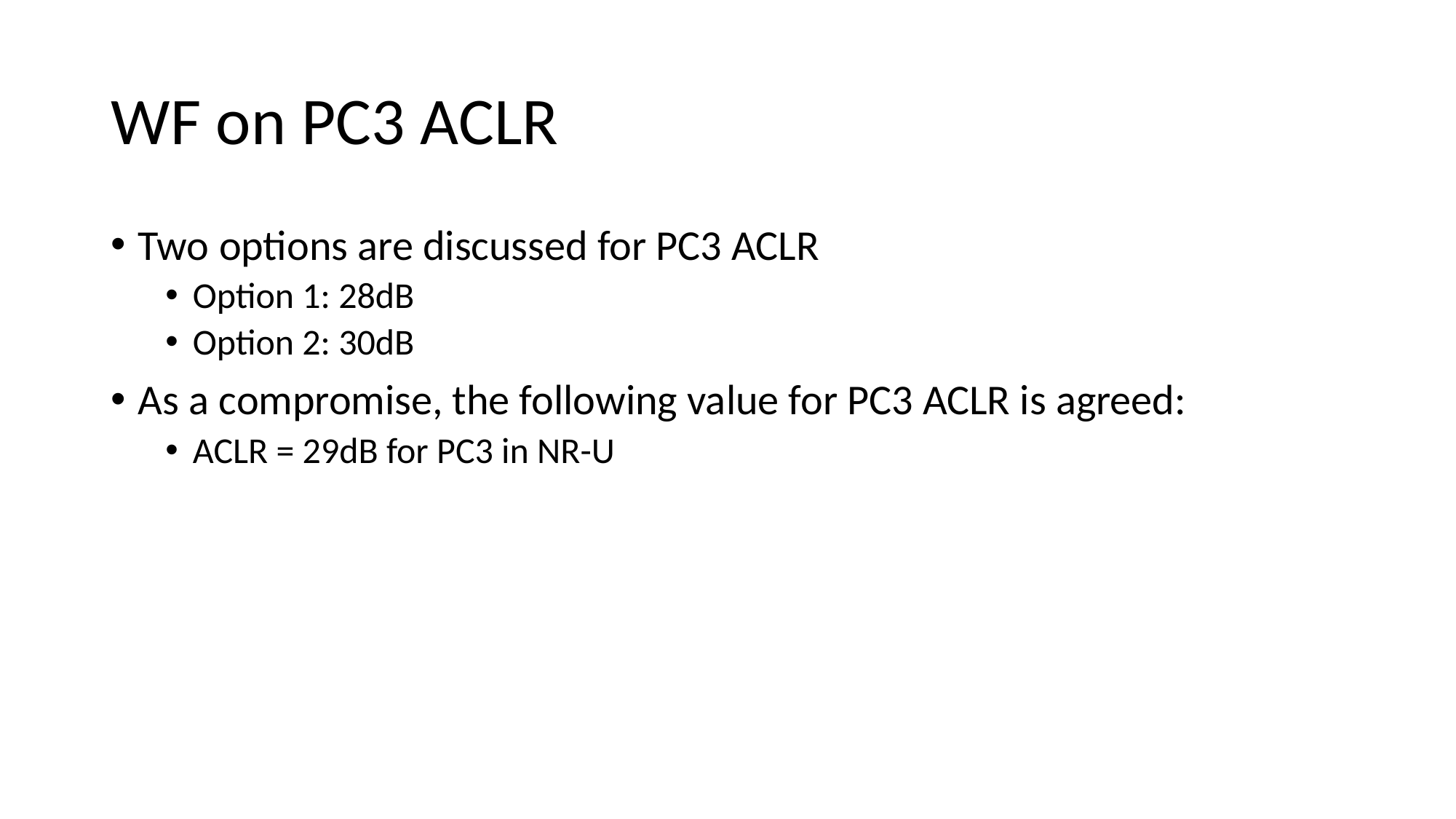

# WF on PC3 ACLR
Two options are discussed for PC3 ACLR
Option 1: 28dB
Option 2: 30dB
As a compromise, the following value for PC3 ACLR is agreed:
ACLR = 29dB for PC3 in NR-U